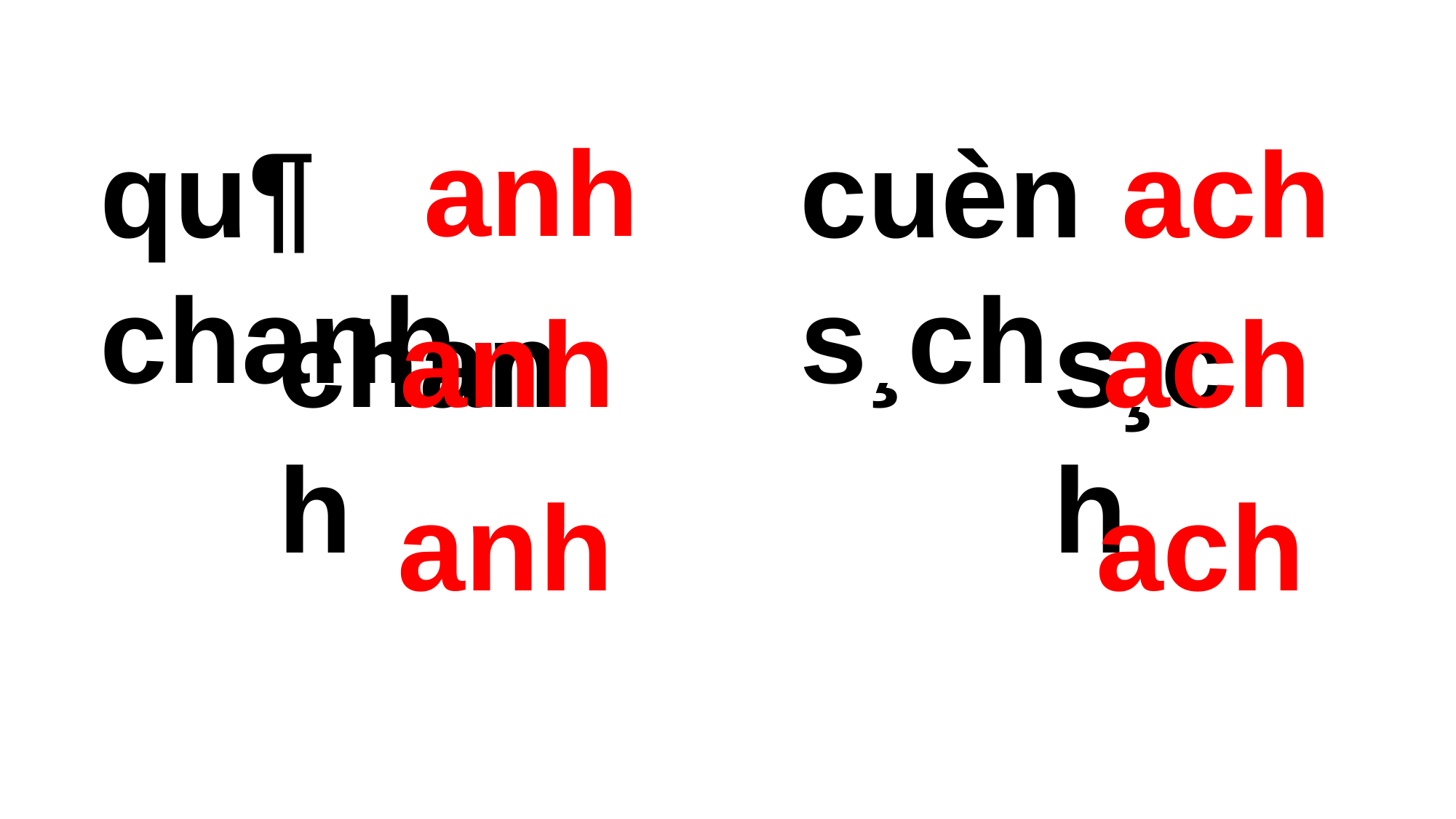

anh
qu¶ chanh
cuèn s¸ch
ach
chanh
anh
ach
s¸ch
ach
anh